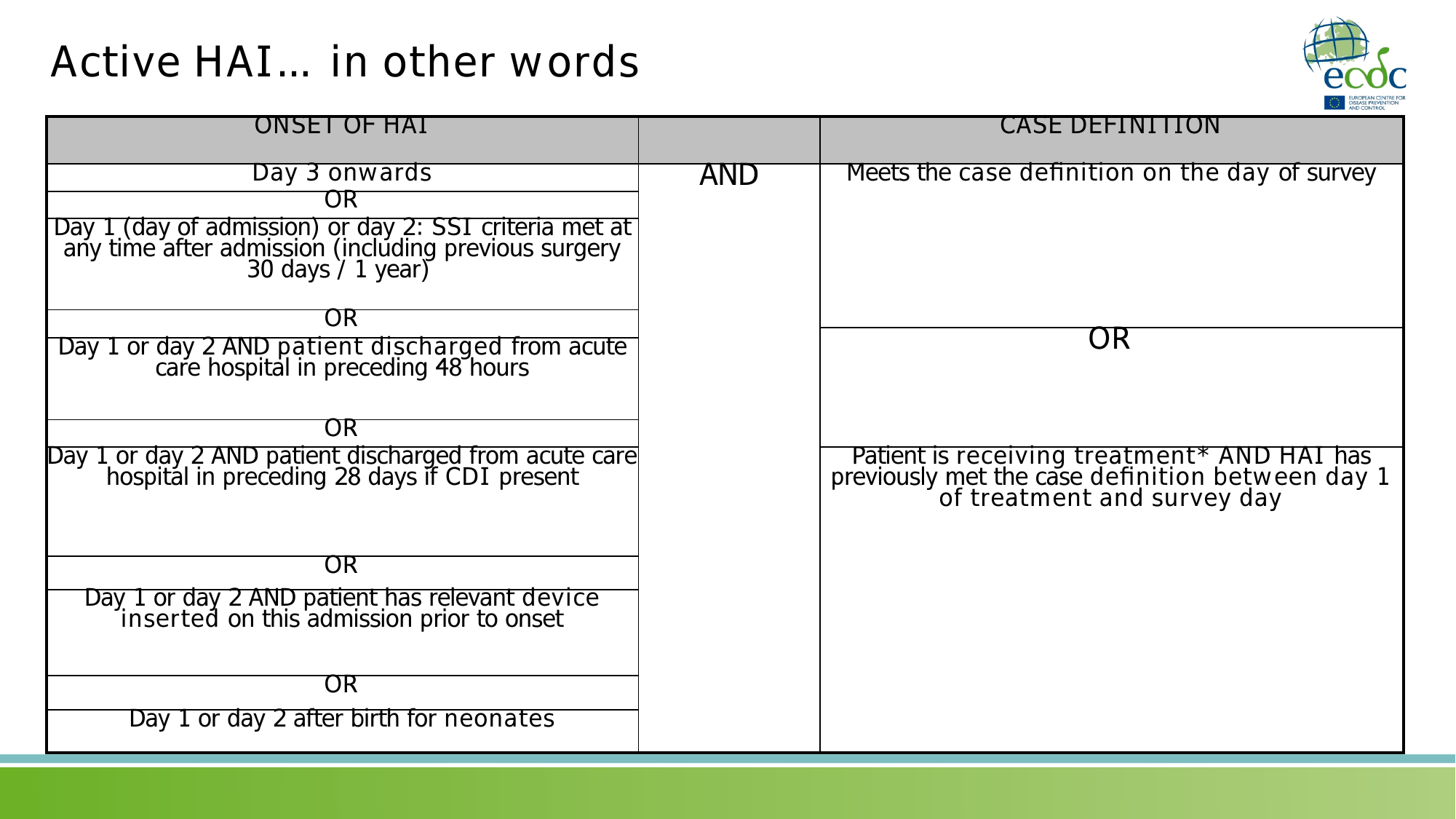

# Active HAI… in other words
| ONSET OF HAI |  | CASE DEFINITION |
| --- | --- | --- |
| Day 3 onwards | AND | Meets the case definition on the day of survey |
| OR |  |  |
| Day 1 (day of admission) or day 2: SSI criteria met at any time after admission (including previous surgery 30 days / 1 year) |  |  |
| OR |  |  |
|  |  | OR |
| Day 1 or day 2 AND patient discharged from acute care hospital in preceding 48 hours |  |  |
| OR |  |  |
| Day 1 or day 2 AND patient discharged from acute care hospital in preceding 28 days if CDI present |  | Patient is receiving treatment\* AND HAI has previously met the case definition between day 1 of treatment and survey day |
| OR |  |  |
| Day 1 or day 2 AND patient has relevant device inserted on this admission prior to onset |  |  |
| OR |  |  |
| Day 1 or day 2 after birth for neonates |  |  |